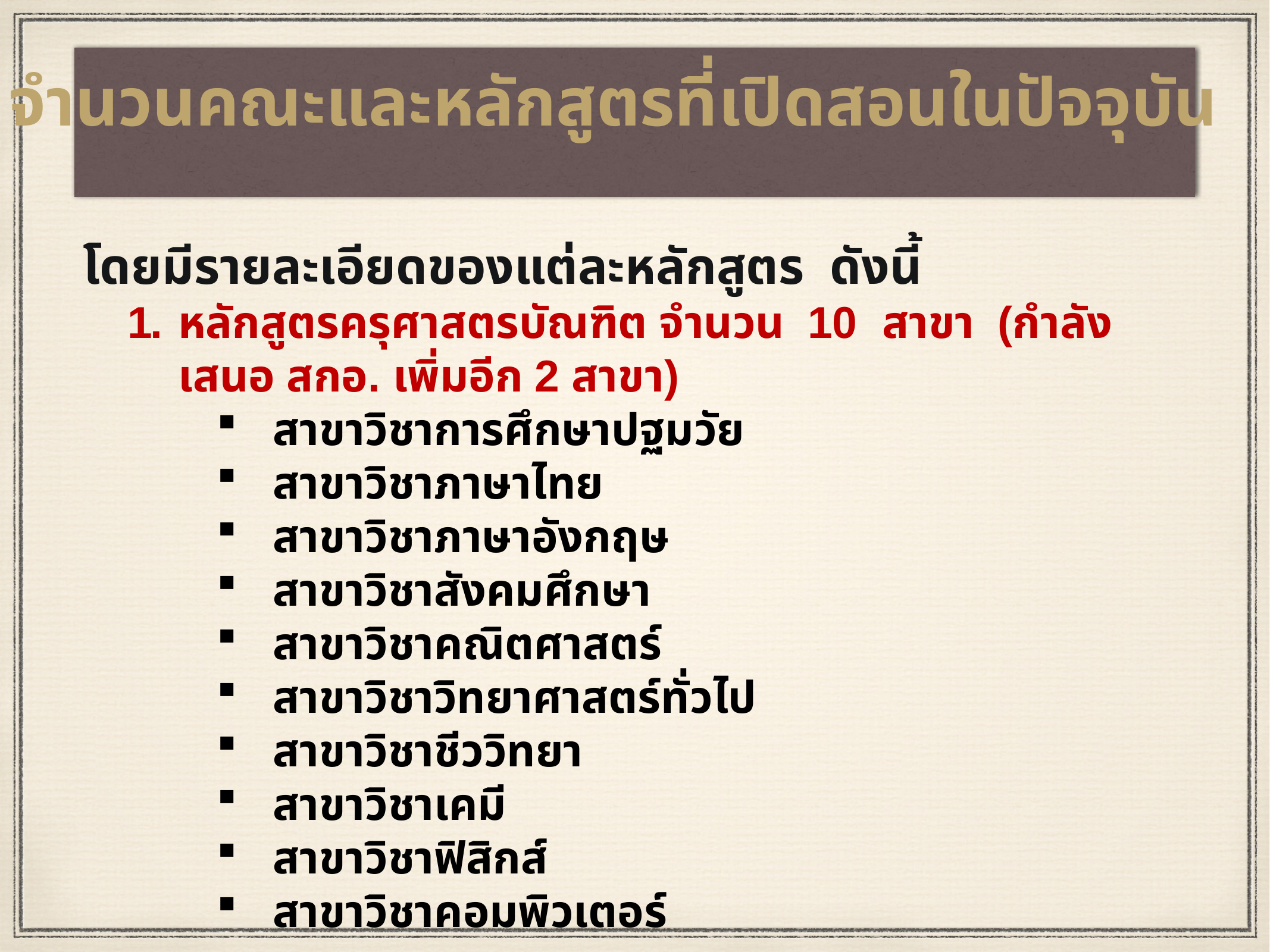

จำนวนคณะและหลักสูตรที่เปิดสอนในปัจจุบัน
โดยมีรายละเอียดของแต่ละหลักสูตร  ดังนี้
หลักสูตรครุศาสตรบัณฑิต จำนวน  10  สาขา  (กำลังเสนอ สกอ. เพิ่มอีก 2 สาขา)
สาขาวิชาการศึกษาปฐมวัย
สาขาวิชาภาษาไทย
สาขาวิชาภาษาอังกฤษ
สาขาวิชาสังคมศึกษา
สาขาวิชาคณิตศาสตร์
สาขาวิชาวิทยาศาสตร์ทั่วไป
สาขาวิชาชีววิทยา
สาขาวิชาเคมี
สาขาวิชาฟิสิกส์
สาขาวิชาคอมพิวเตอร์